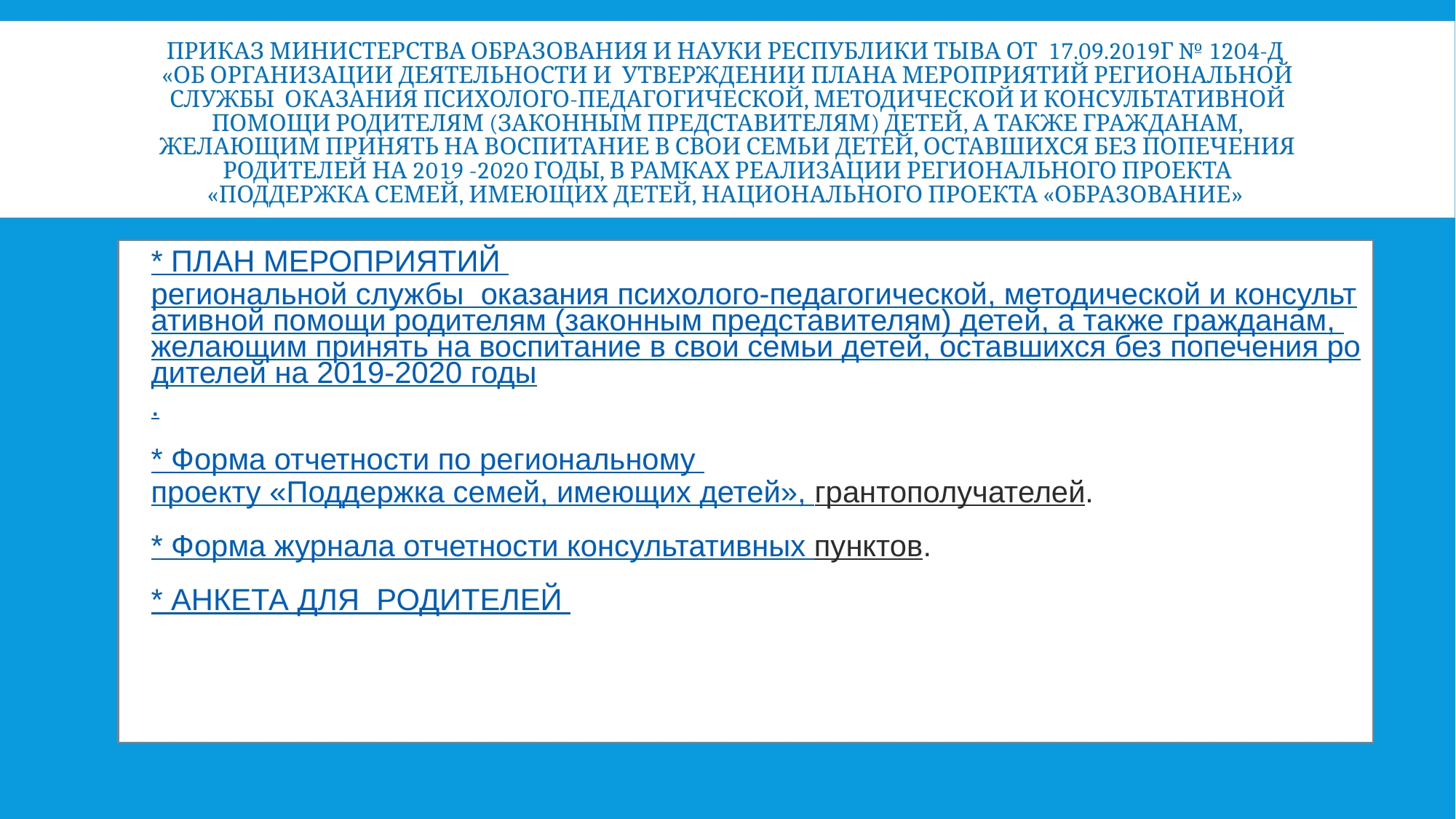

# Приказ Министерства образования и науки Республики Тыва от  17.09.2019г № 1204-д «Об организации деятельности и  утверждении плана мероприятий региональной службы  оказания психолого-педагогической, методической и консультативной помощи родителям (законным представителям) детей, а также гражданам, желающим принять на воспитание в свои семьи детей, оставшихся без попечения родителей на 2019 -2020 годы, в рамках реализации регионального проекта «Поддержка семей, имеющих детей, национального проекта «Образование»
* ПЛАН МЕРОПРИЯТИЙ региональной службы  оказания психолого-педагогической, методической и консультативной помощи родителям (законным представителям) детей, а также гражданам, желающим принять на воспитание в свои семьи детей, оставшихся без попечения родителей на 2019-2020 годы.
* Форма отчетности по региональному проекту «Поддержка семей, имеющих детей», грантополучателей.
* Форма журнала отчетности консультативных пунктов.
* АНКЕТА ДЛЯ  РОДИТЕЛЕЙ